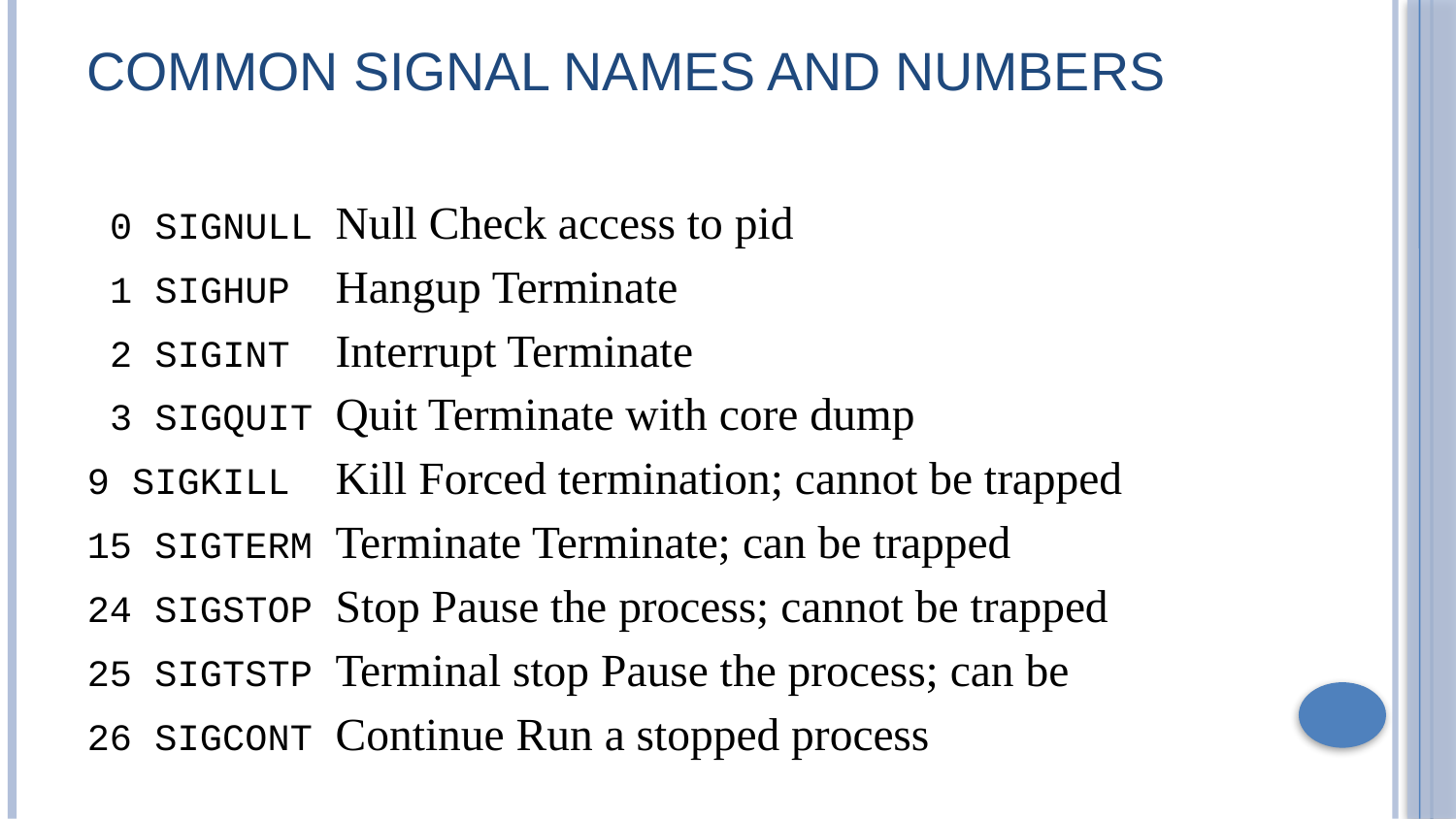

# COMMON SIGNAL NAMES AND NUMBERS
 0 SIGNULL Null Check access to pid
 1 SIGHUP  Hangup Terminate
 2 SIGINT  Interrupt Terminate
 3 SIGQUIT Quit Terminate with core dump
9 SIGKILL  Kill Forced termination; cannot be trapped
15 SIGTERM Terminate Terminate; can be trapped
24 SIGSTOP Stop Pause the process; cannot be trapped
25 SIGTSTP Terminal stop Pause the process; can be
26 SIGCONT Continue Run a stopped process